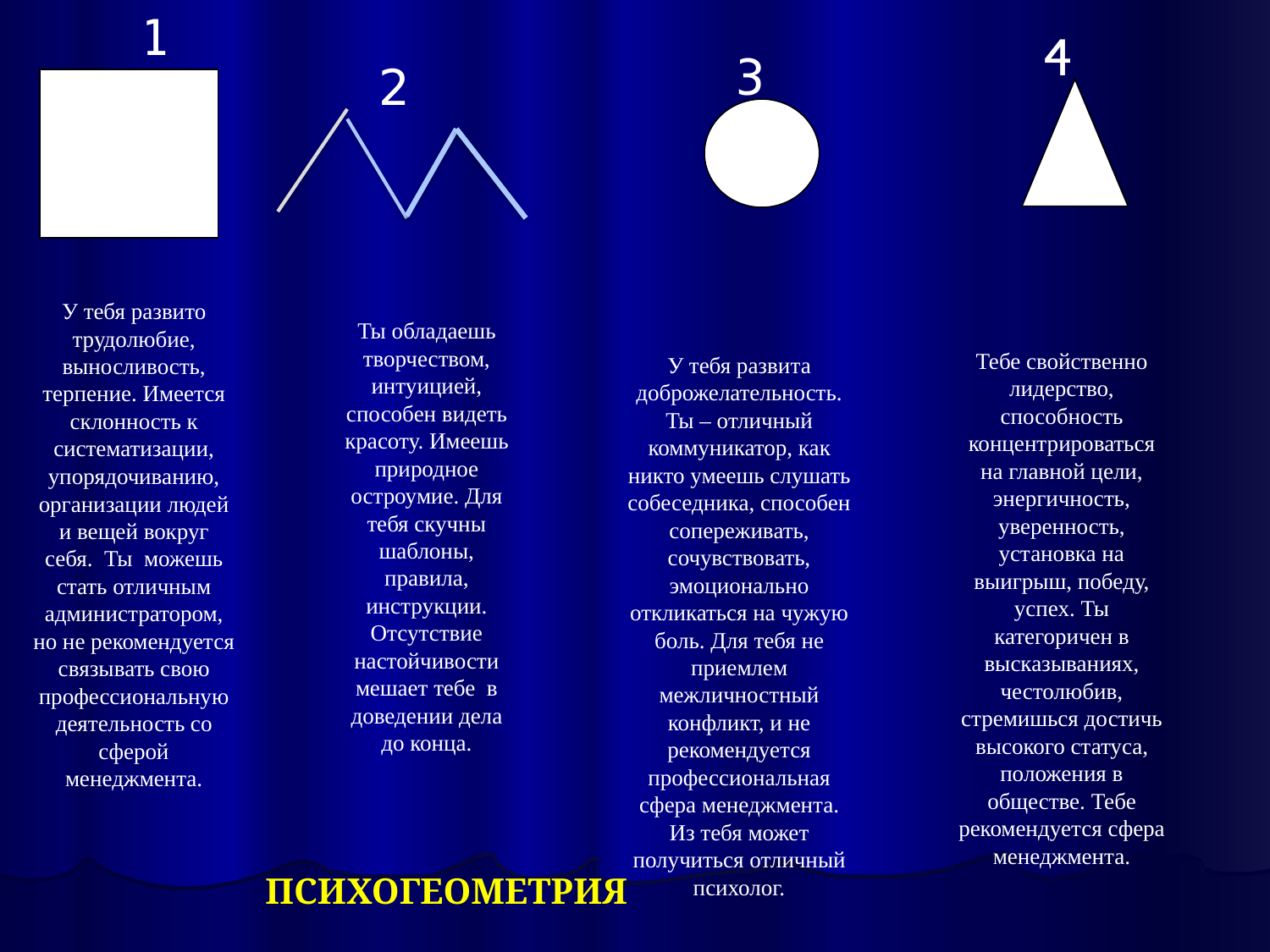

1
4
3
2

У тебя развито трудолюбие, выносливость, терпение. Имеется склонность к систематизации, упорядочиванию, организации людей и вещей вокруг себя.  Ты  можешь стать отличным администратором, но не рекомендуется связывать свою профессиональную деятельность со сферой менеджмента.
Ты обладаешь творчеством, интуицией, способен видеть красоту. Имеешь природное остроумие. Для тебя скучны шаблоны, правила, инструкции. Отсутствие настойчивости мешает тебе  в доведении дела до конца.
У тебя развита доброжелательность. Ты – отличный коммуникатор, как никто умеешь слушать собеседника, способен сопереживать, сочувствовать, эмоционально откликаться на чужую боль. Для тебя не приемлем межличностный конфликт, и не рекомендуется профессиональная сфера менеджмента. Из тебя может получиться отличный психолог.
Тебе свойственно лидерство, способность концентрироваться на главной цели, энергичность, уверенность, установка на выигрыш, победу, успех. Ты категоричен в высказываниях, честолюбив, стремишься достичь высокого статуса, положения в обществе. Тебе рекомендуется сфера менеджмента.
ПСИХОГЕОМЕТРИЯ